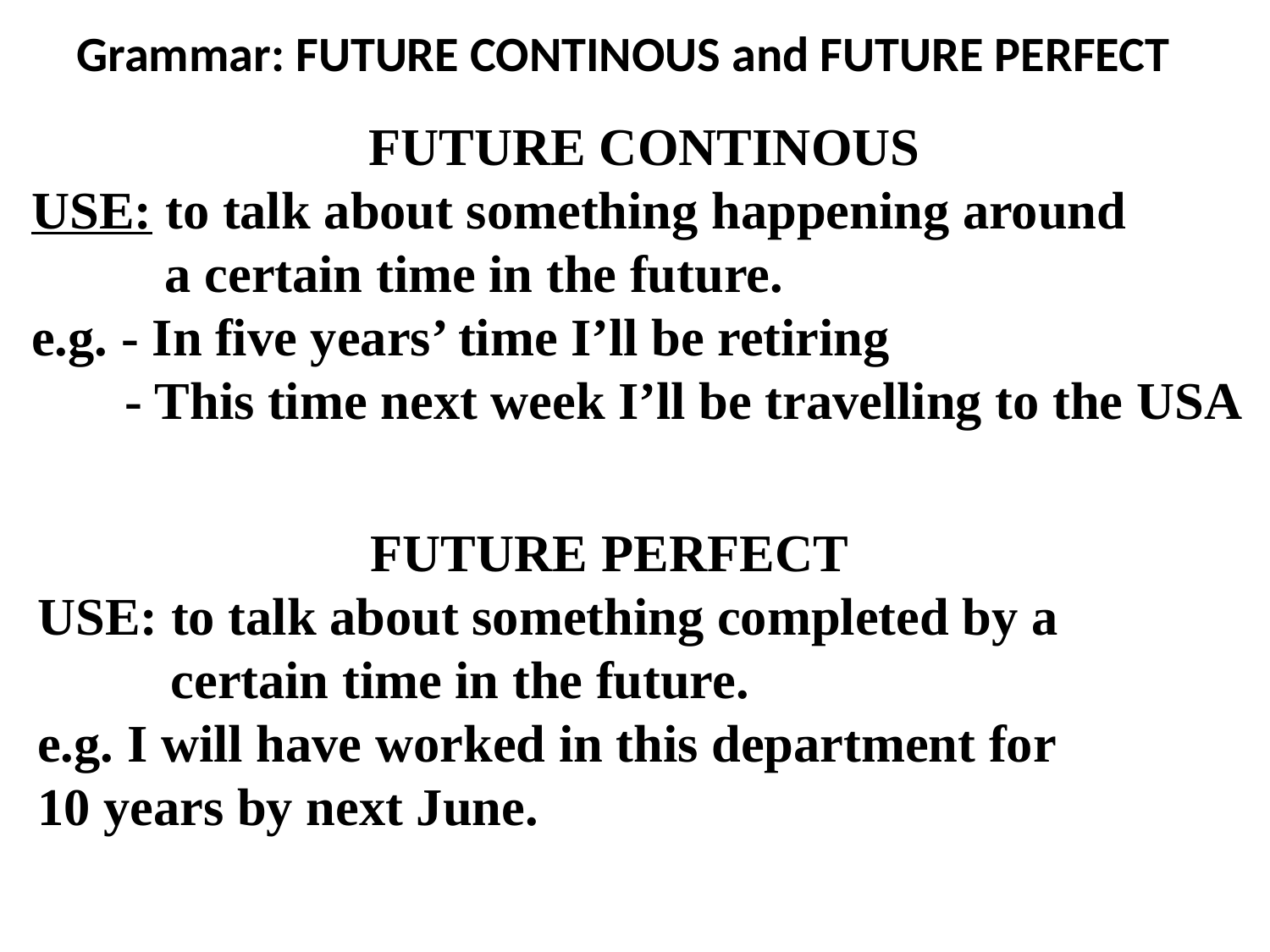

Grammar: FUTURE CONTINOUS and FUTURE PERFECT
FUTURE CONTINOUS
USE: to talk about something happening around
          a certain time in the future.
e.g. - In five years’ time I’ll be retiring
       - This time next week I’ll be travelling to the USA
FUTURE PERFECT
USE: to talk about something completed by a
          certain time in the future.
e.g. I will have worked in this department for
10 years by next June.